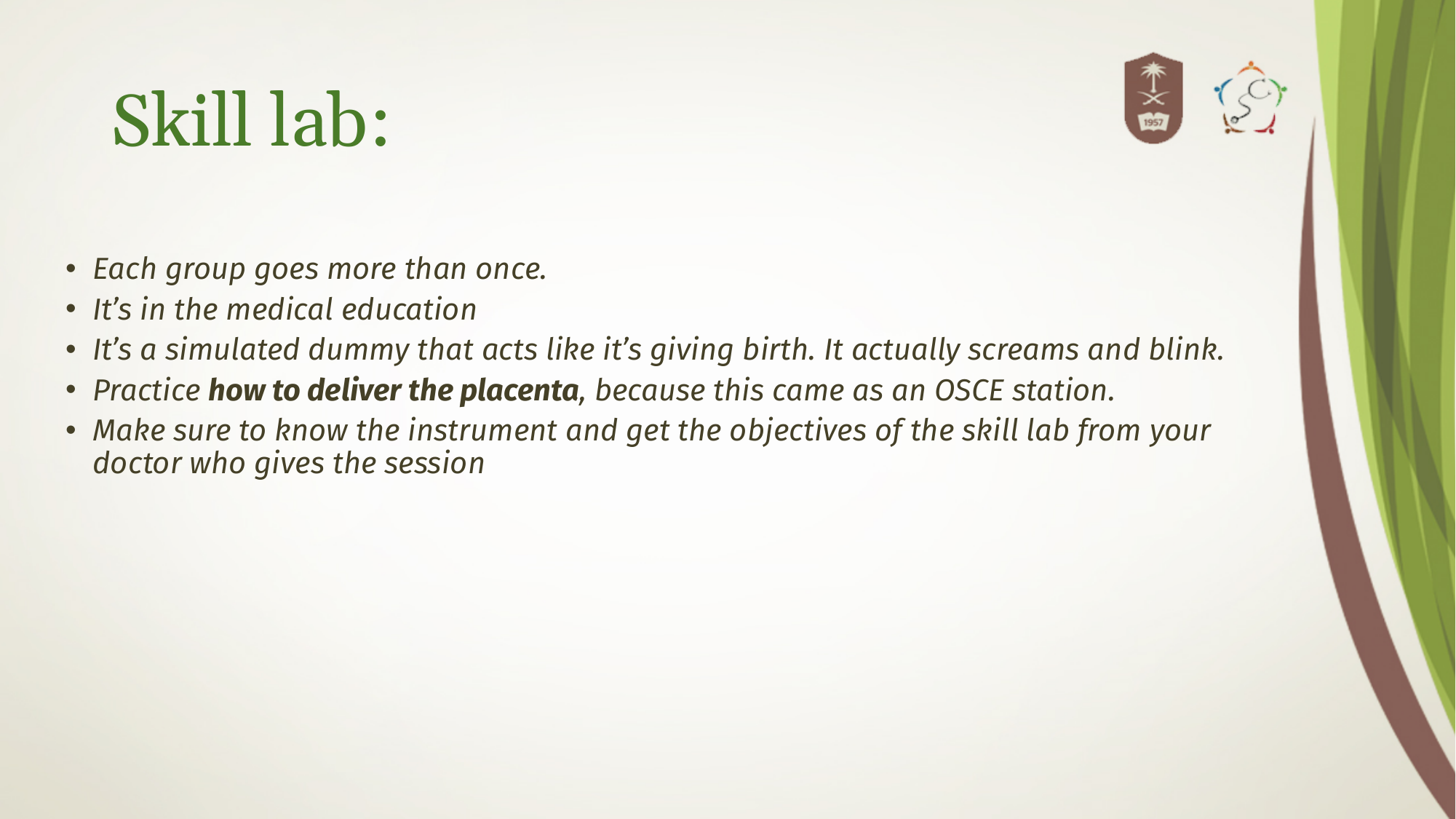

# Skill lab:
Each group goes more than once.
It’s in the medical education
It’s a simulated dummy that acts like it’s giving birth. It actually screams and blink.
Practice how to deliver the placenta, because this came as an OSCE station.
Make sure to know the instrument and get the objectives of the skill lab from your doctor who gives the session